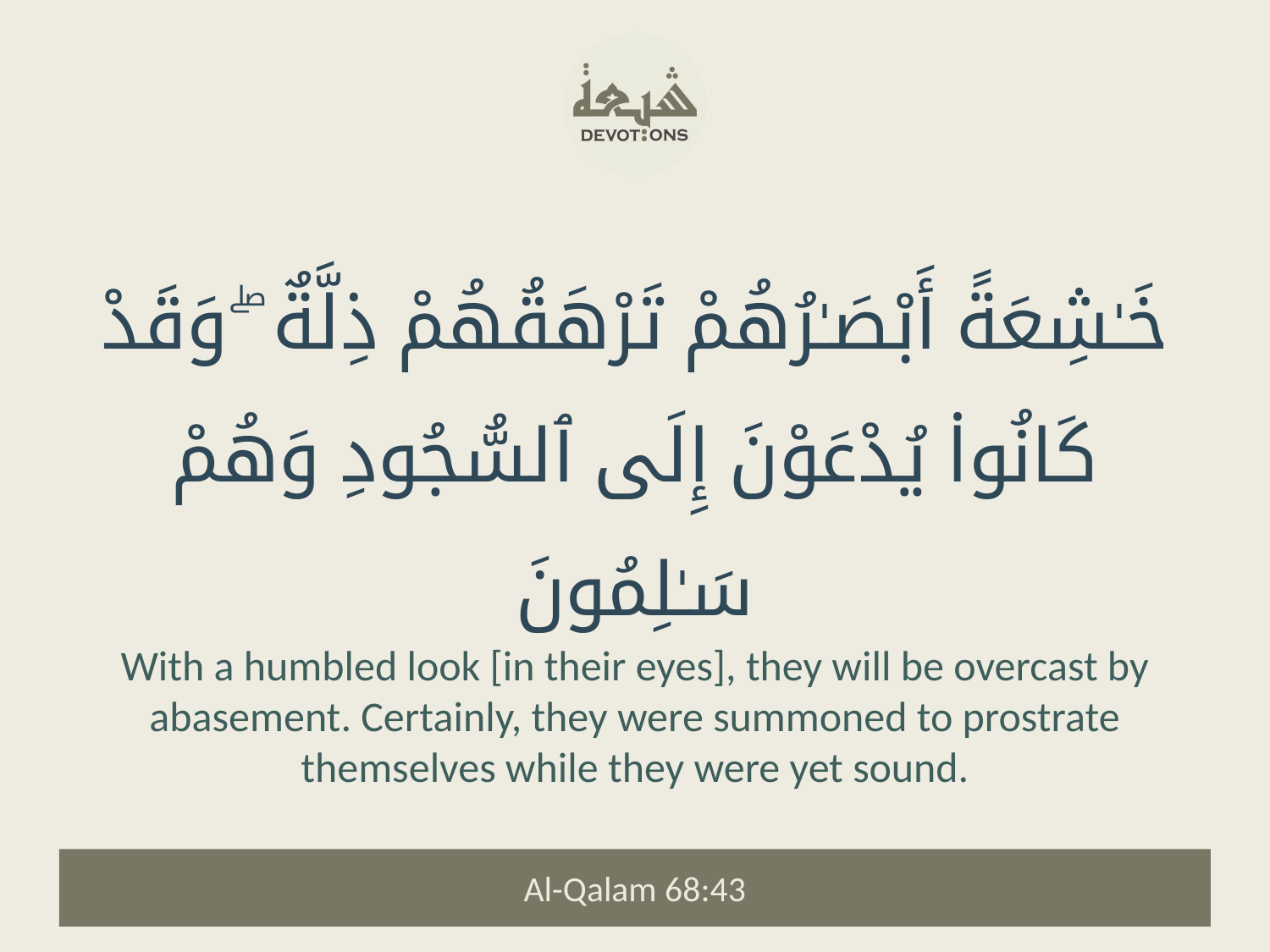

خَـٰشِعَةً أَبْصَـٰرُهُمْ تَرْهَقُهُمْ ذِلَّةٌ ۖ وَقَدْ كَانُوا۟ يُدْعَوْنَ إِلَى ٱلسُّجُودِ وَهُمْ سَـٰلِمُونَ
With a humbled look [in their eyes], they will be overcast by abasement. Certainly, they were summoned to prostrate themselves while they were yet sound.
Al-Qalam 68:43